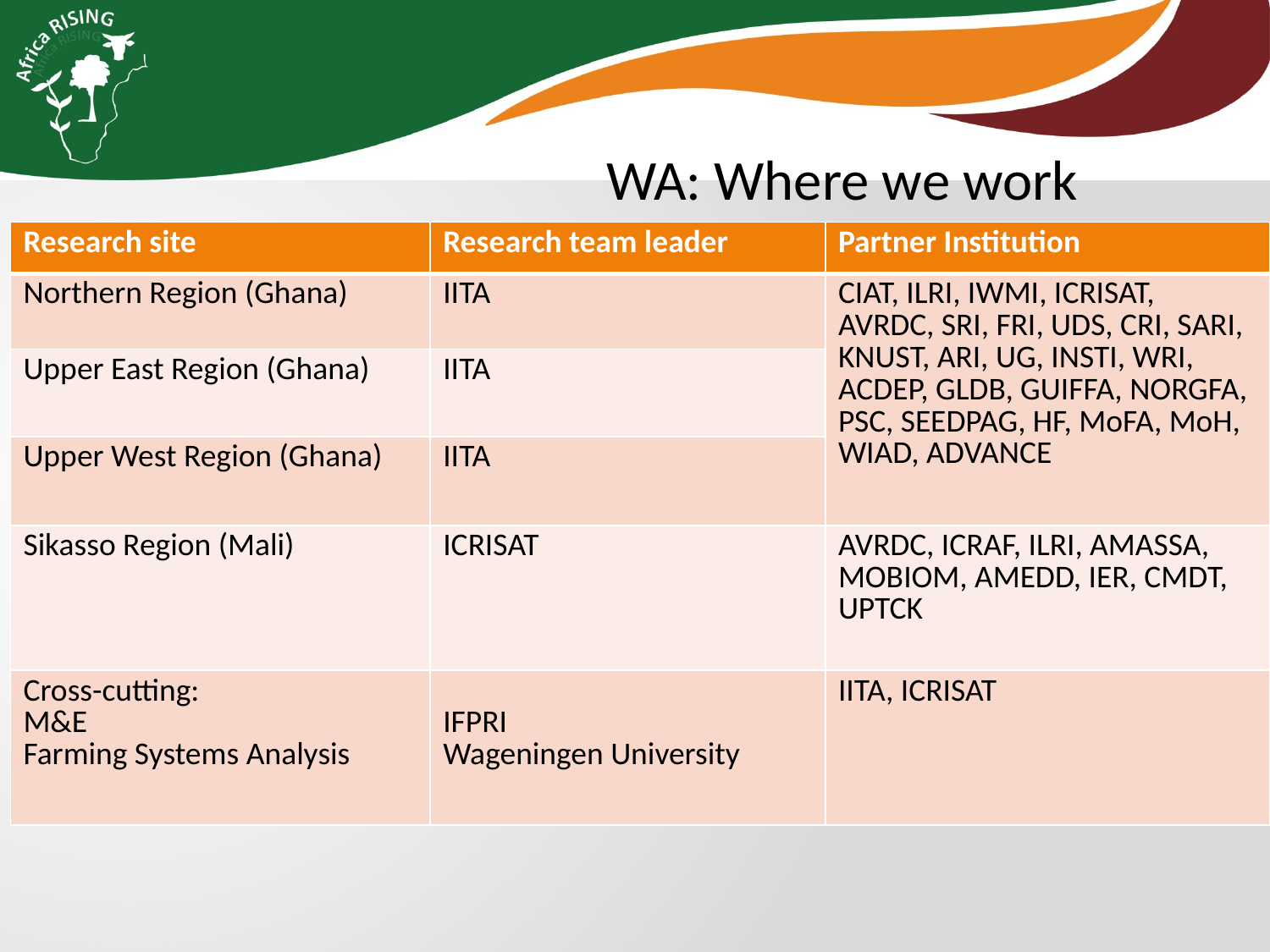

WA: Where we work
| Research site | Research team leader | Partner Institution |
| --- | --- | --- |
| Northern Region (Ghana) | IITA | CIAT, ILRI, IWMI, ICRISAT, AVRDC, SRI, FRI, UDS, CRI, SARI, KNUST, ARI, UG, INSTI, WRI, ACDEP, GLDB, GUIFFA, NORGFA, PSC, SEEDPAG, HF, MoFA, MoH, WIAD, ADVANCE |
| Upper East Region (Ghana) | IITA |  |
| Upper West Region (Ghana) | IITA |  |
| Sikasso Region (Mali) | ICRISAT | AVRDC, ICRAF, ILRI, AMASSA, MOBIOM, AMEDD, IER, CMDT, UPTCK |
| Cross-cutting: M&E Farming Systems Analysis | IFPRI Wageningen University | IITA, ICRISAT |